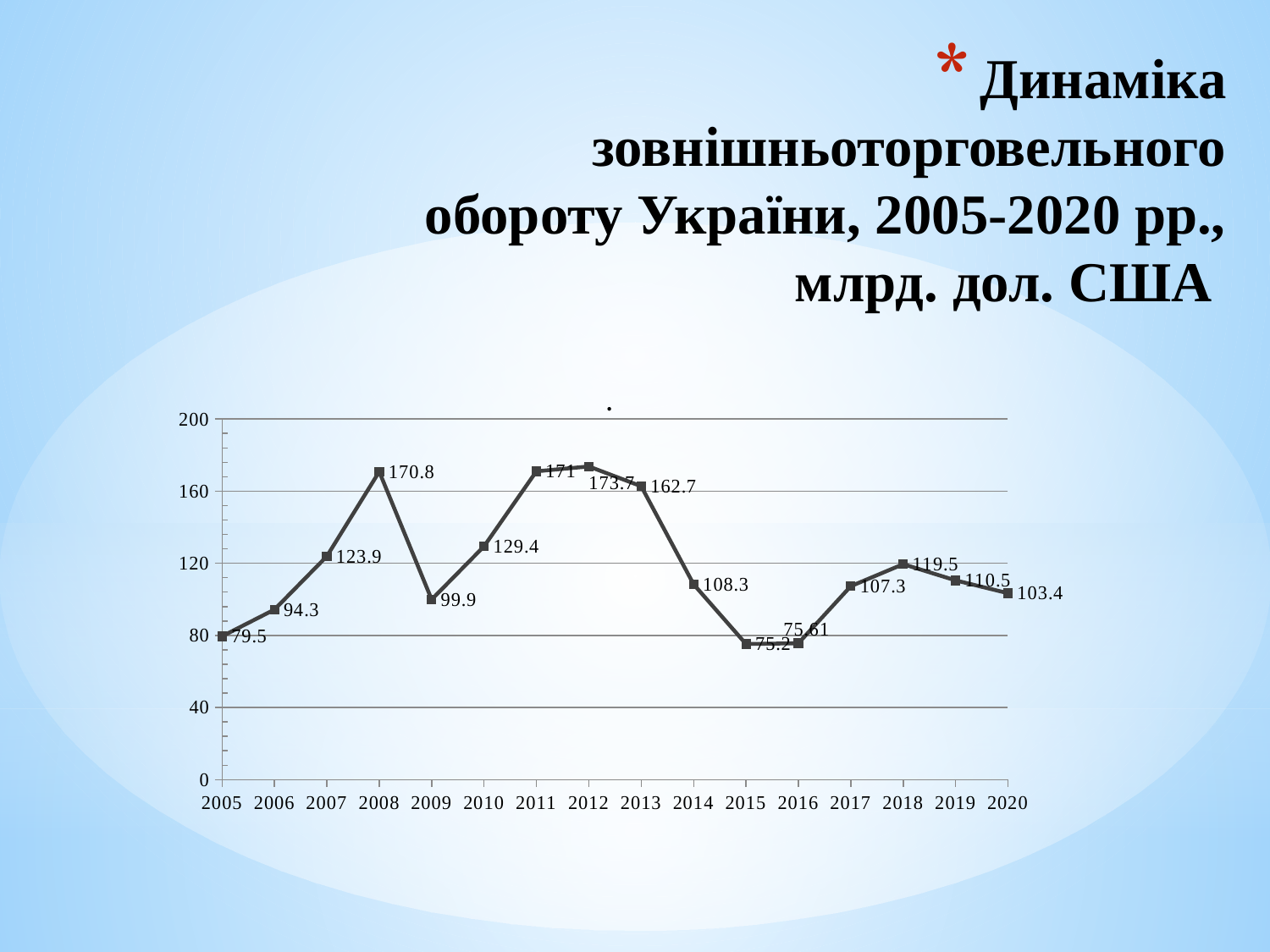

# Динаміка зовнішньоторговельного обороту України, 2005-2020 рр., млрд. дол. США

### Chart:

| Category | . |
|---|---|
| 2005 | 79.5 |
| 2006 | 94.3 |
| 2007 | 123.9 |
| 2008 | 170.8 |
| 2009 | 99.9 |
| 2010 | 129.4 |
| 2011 | 171.0 |
| 2012 | 173.7 |
| 2013 | 162.7 |
| 2014 | 108.3 |
| 2015 | 75.2 |
| 2016 | 75.61 |
| 2017 | 107.3 |
| 2018 | 119.5 |
| 2019 | 110.5 |
| 2020 | 103.4 |